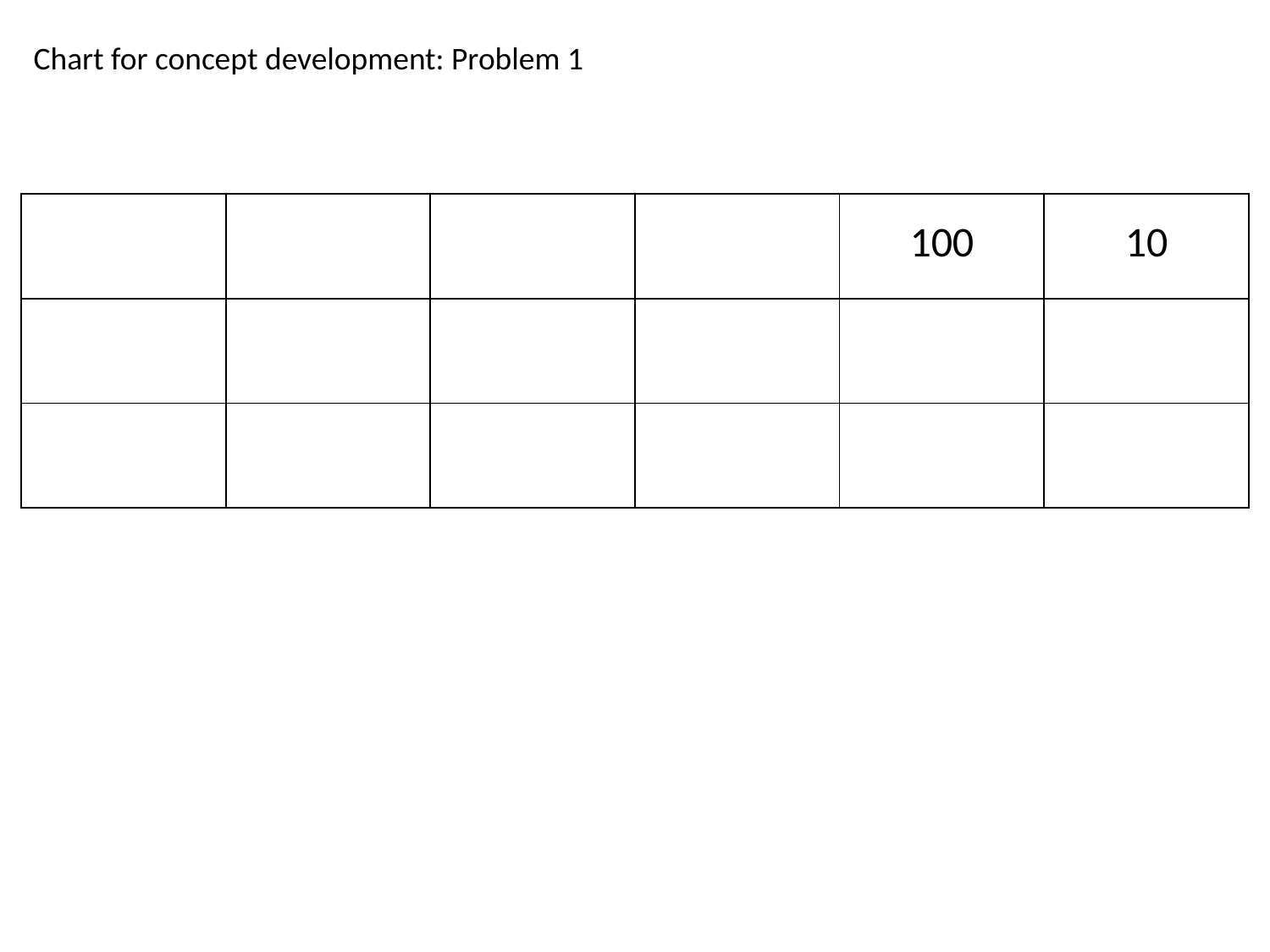

Chart for concept development: Problem 1
|  |  |  |  | 100 | 10 |
| --- | --- | --- | --- | --- | --- |
|  |  |  |  |  |  |
|  |  |  |  |  |  |